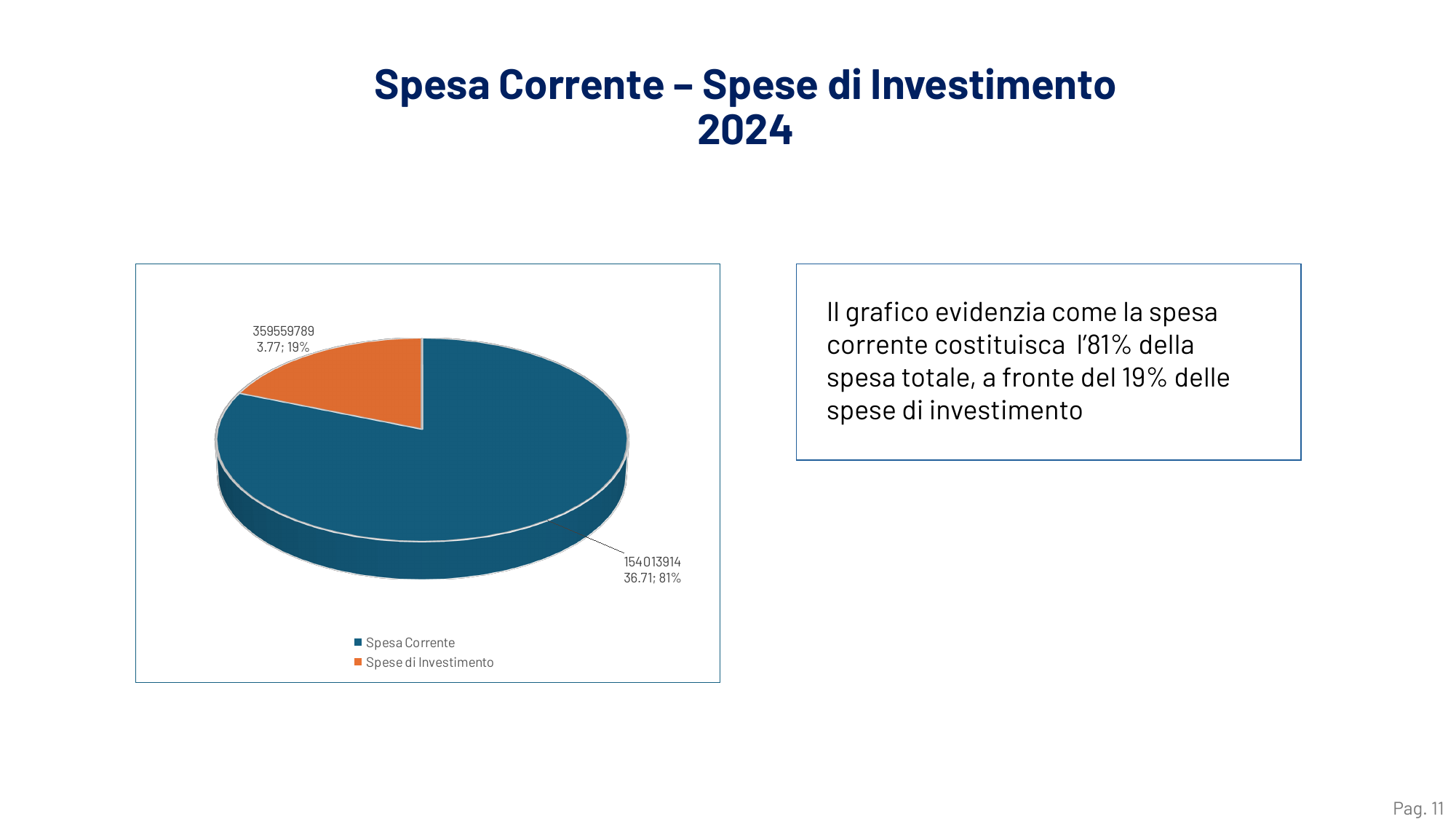

Spesa Corrente – Spese di Investimento
2024

[unsupported chart]

Il grafico evidenzia come la spesa corrente costituisca  l’81% della spesa totale, a fronte del 19% delle spese di investimento
Pag. 11